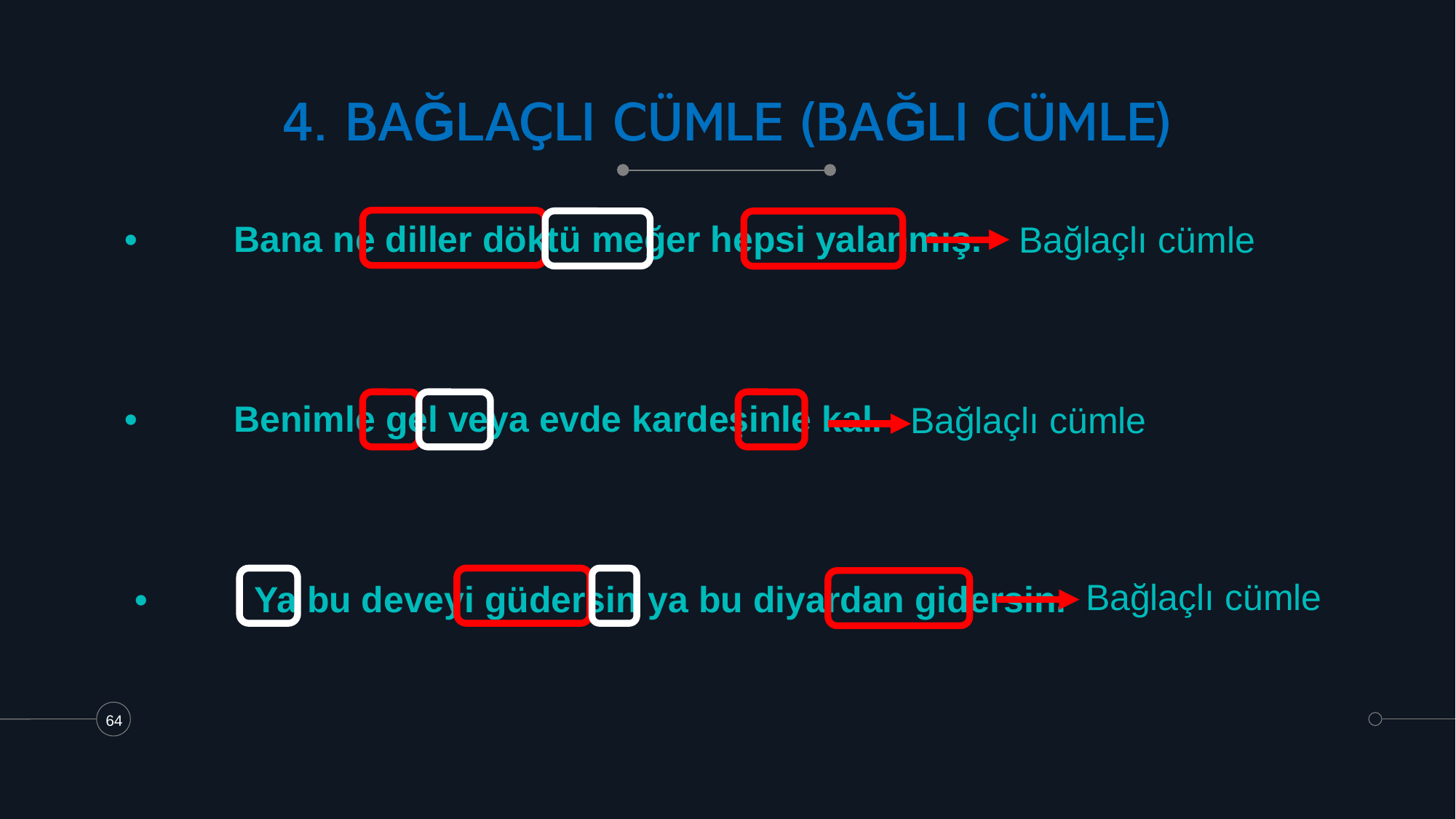

# 4. BAĞLAÇLI CÜMLE (BAĞLI CÜMLE)

Bağlaçlı cümle

•	Bana ne diller döktü meğer hepsi yalanmış.

Bağlaçlı cümle
•	Benimle gel veya evde kardeşinle kal.

Bağlaçlı cümle

•	 Ya bu deveyi güdersin ya bu diyardan gidersin.
64